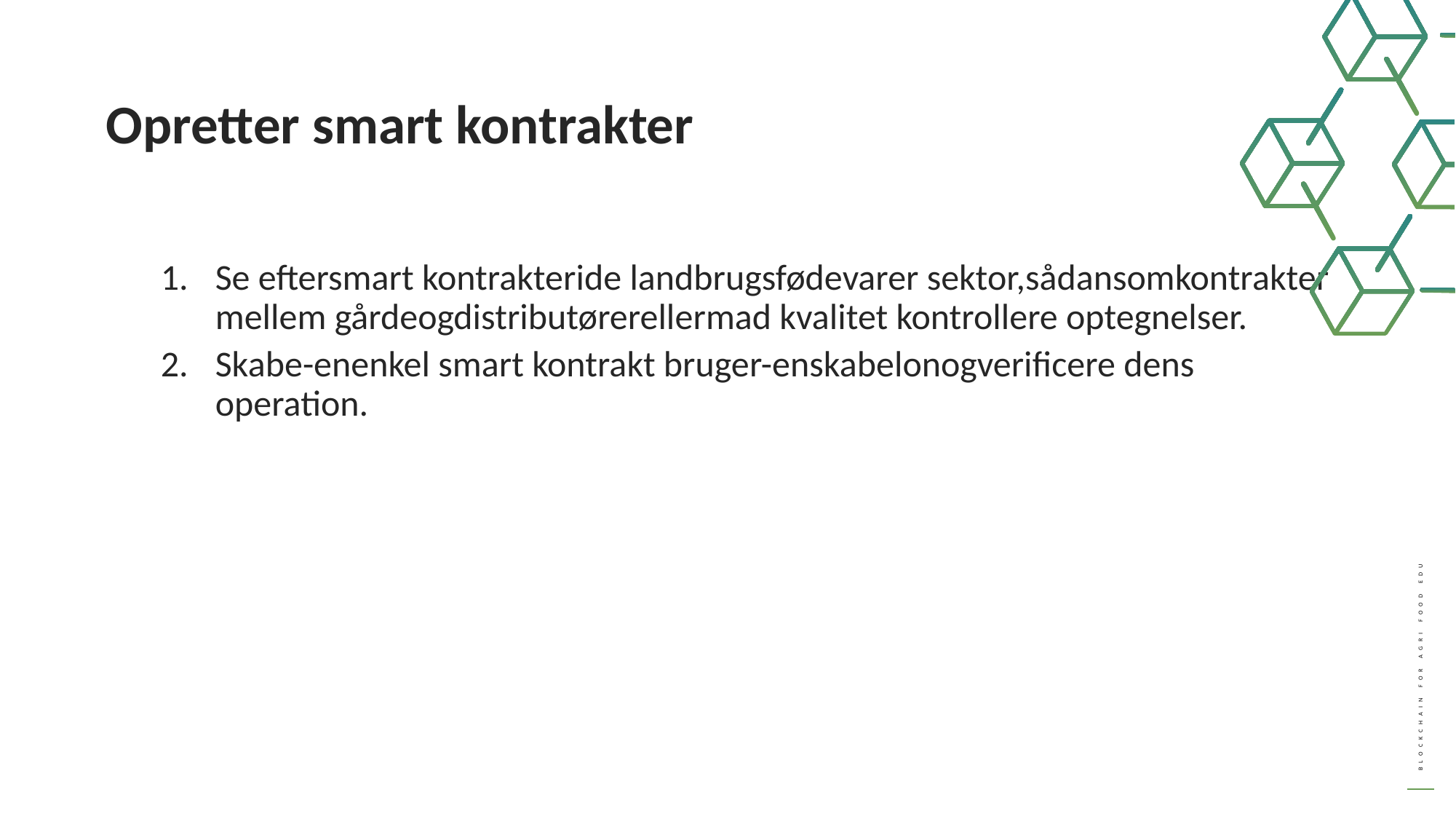

Opretter smart kontrakter
Se eftersmart kontrakteride landbrugsfødevarer sektor,sådansomkontrakter mellem gårdeogdistributørerellermad kvalitet kontrollere optegnelser.
Skabe-enenkel smart kontrakt bruger-enskabelonogverificere dens operation.